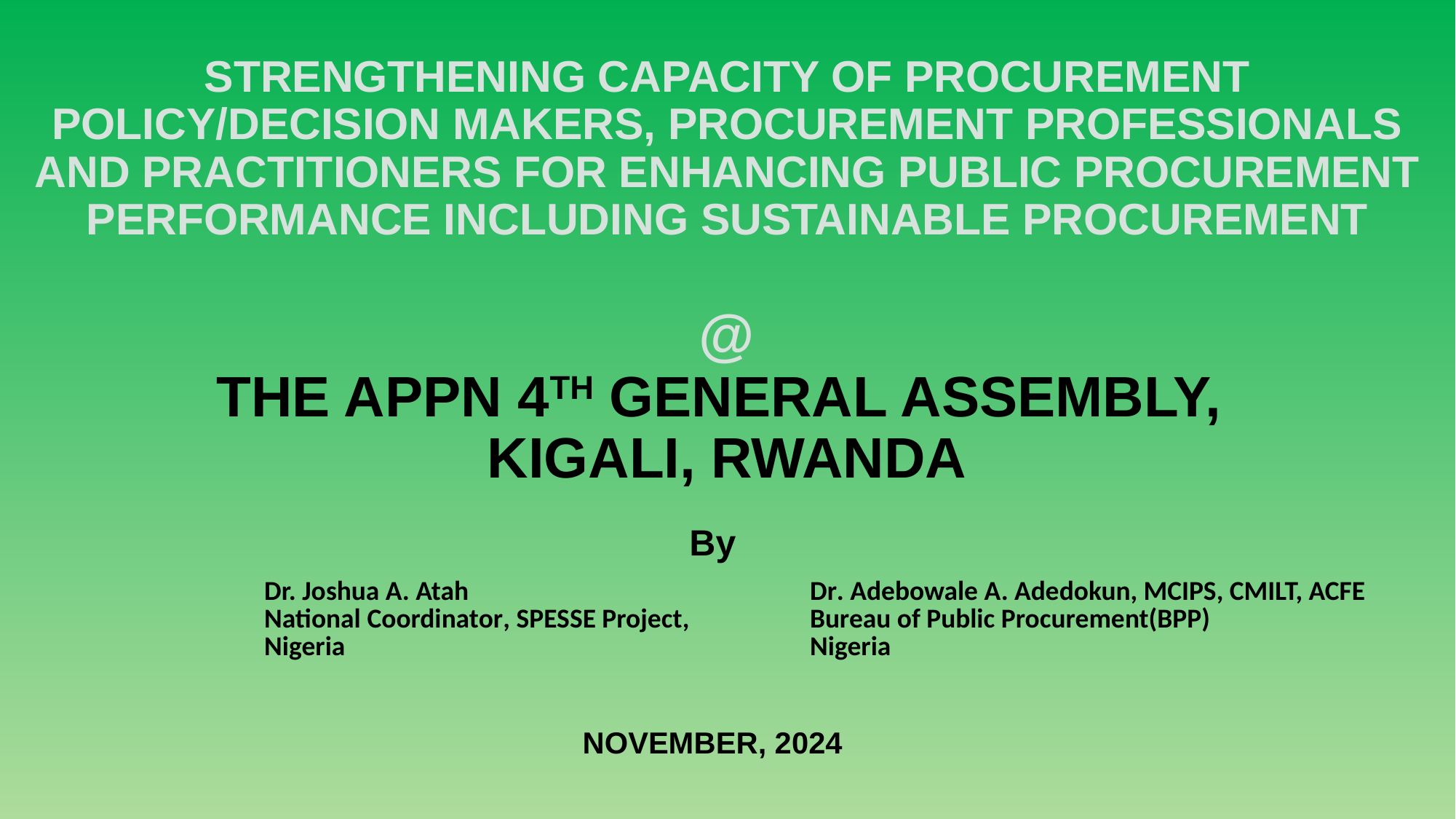

# STRENGTHENING CAPACITY OF PROCUREMENT POLICY/DECISION MAKERS, PROCUREMENT PROFESSIONALS AND PRACTITIONERS FOR ENHANCING PUBLIC PROCUREMENT PERFORMANCE INCLUDING SUSTAINABLE PROCUREMENT @ THE APPN 4TH GENERAL ASSEMBLY, KIGALI, RWANDA

By

NOVEMBER, 2024
| Dr. Joshua A. Atah National Coordinator, SPESSE Project, Nigeria | Dr. Adebowale A. Adedokun, MCIPS, CMILT, ACFE Bureau of Public Procurement(BPP) Nigeria |
| --- | --- |